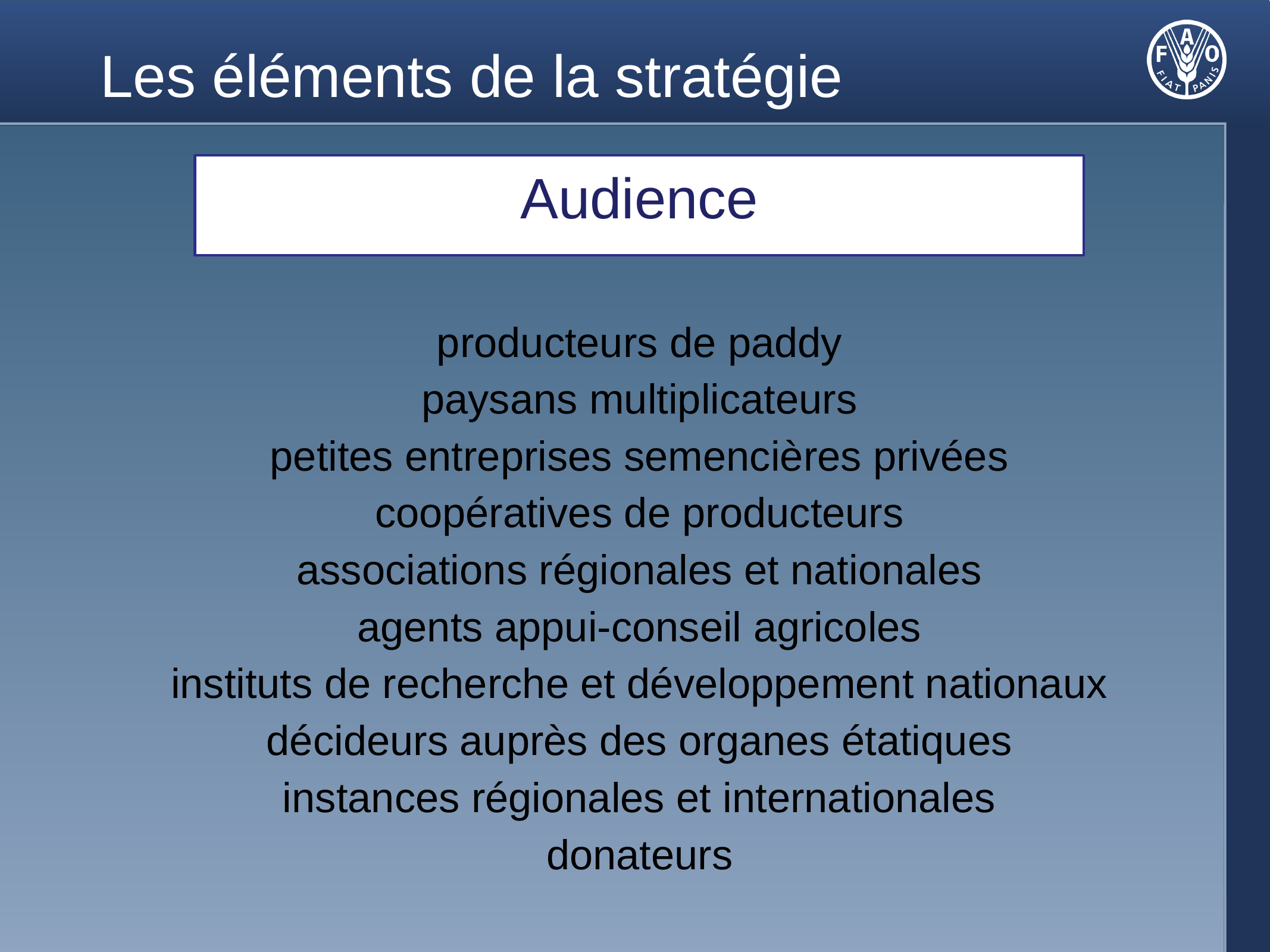

# Les éléments de la stratégie
Audience

producteurs de paddy
paysans multiplicateurs
petites entreprises semencières privées
coopératives de producteurs
associations régionales et nationales
agents appui-conseil agricoles
instituts de recherche et développement nationaux
décideurs auprès des organes étatiques
instances régionales et internationales
donateurs